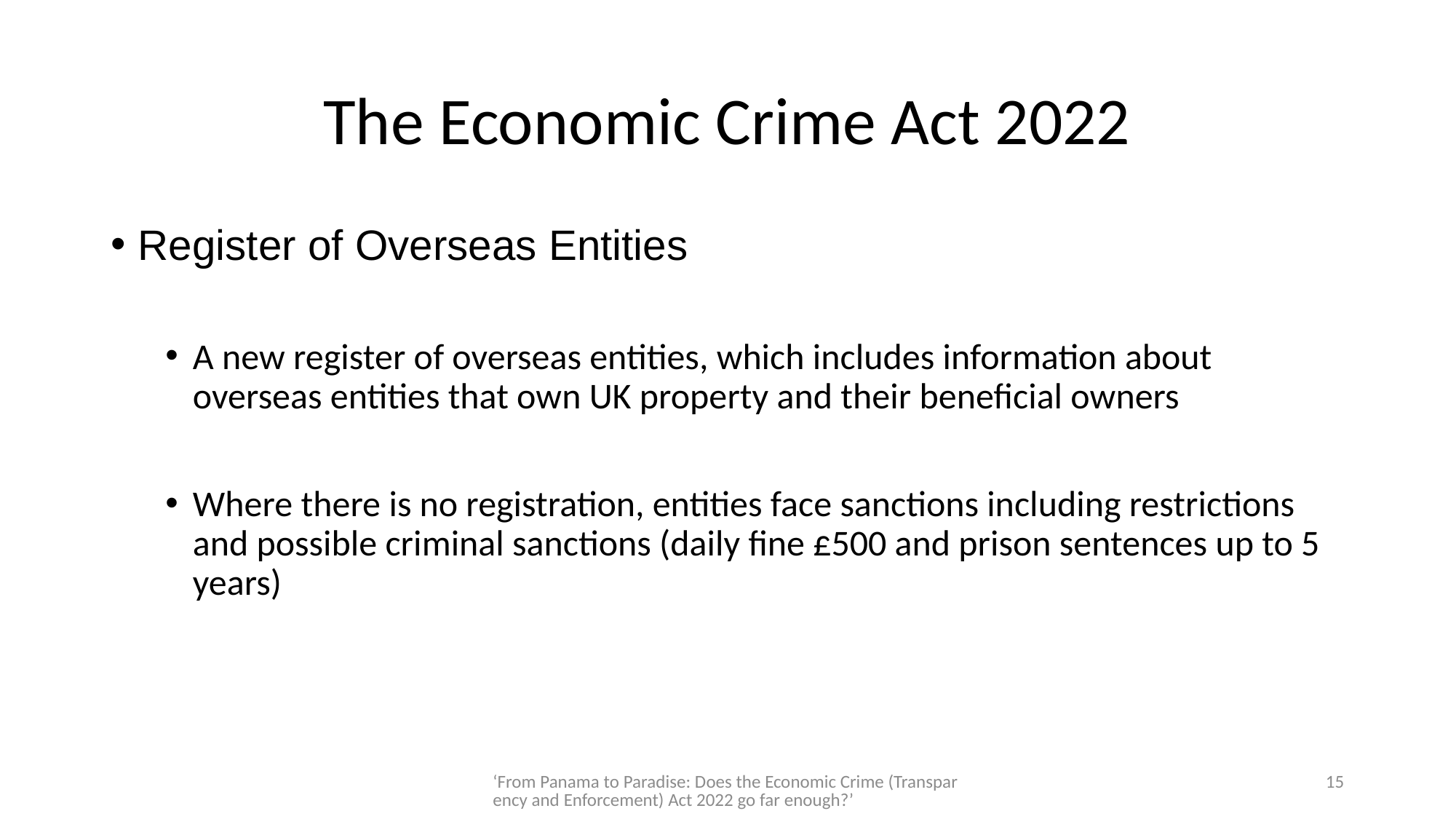

# The Economic Crime Act 2022
Register of Overseas Entities

A new register of overseas entities, which includes information about overseas entities that own UK property and their beneficial owners

Where there is no registration, entities face sanctions including restrictions and possible criminal sanctions (daily fine £500 and prison sentences up to 5 years)

‘From Panama to Paradise: Does the Economic Crime (Transparency and Enforcement) Act 2022 go far enough?’
15